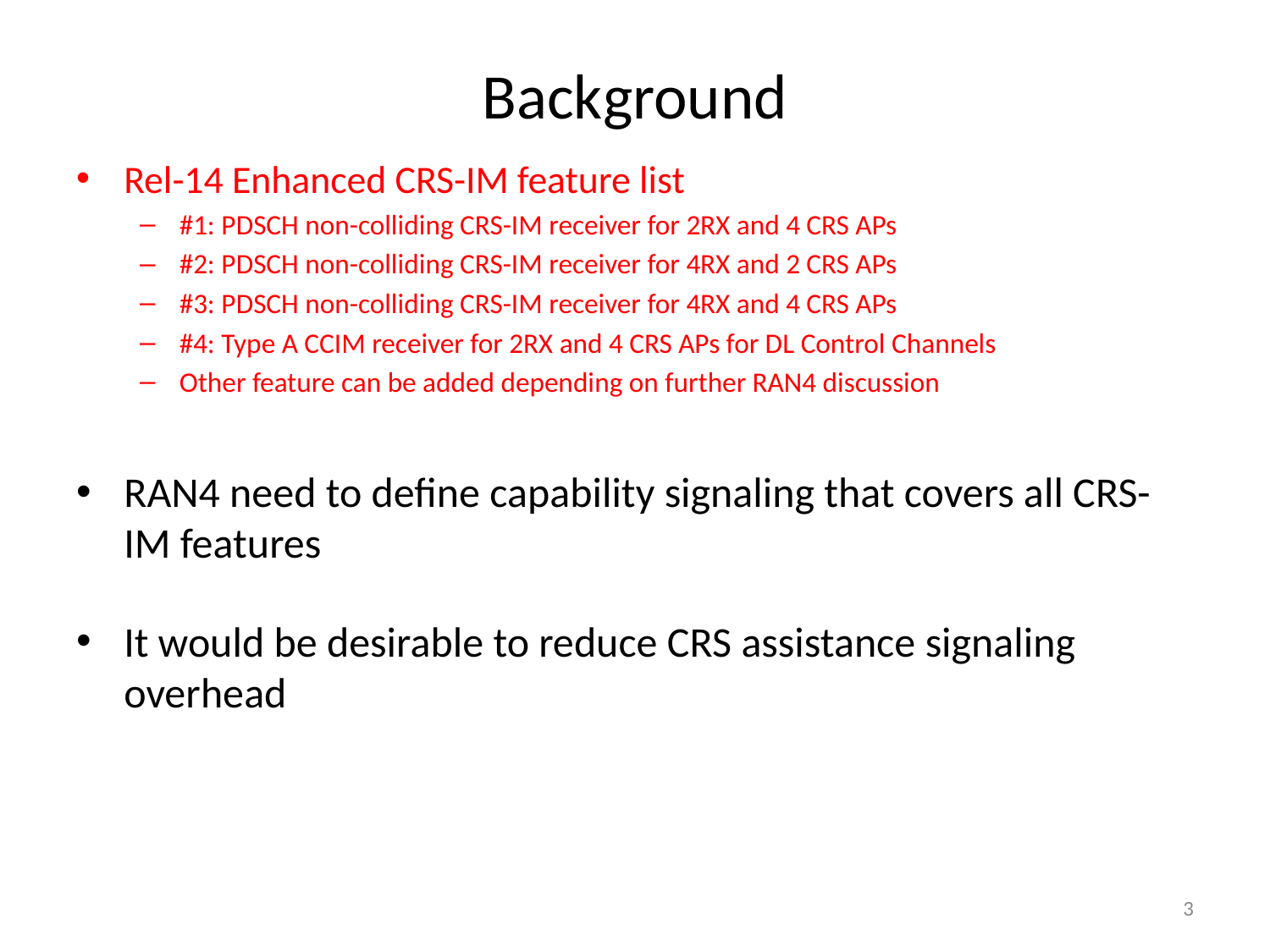

# Background
Rel-14 Enhanced CRS-IM feature list
#1: PDSCH non-colliding CRS-IM receiver for 2RX and 4 CRS APs
#2: PDSCH non-colliding CRS-IM receiver for 4RX and 2 CRS APs
#3: PDSCH non-colliding CRS-IM receiver for 4RX and 4 CRS APs
#4: Type A CCIM receiver for 2RX and 4 CRS APs for DL Control Channels
Other feature can be added depending on further RAN4 discussion

RAN4 need to define capability signaling that covers all CRS-IM features

It would be desirable to reduce CRS assistance signaling overhead

3